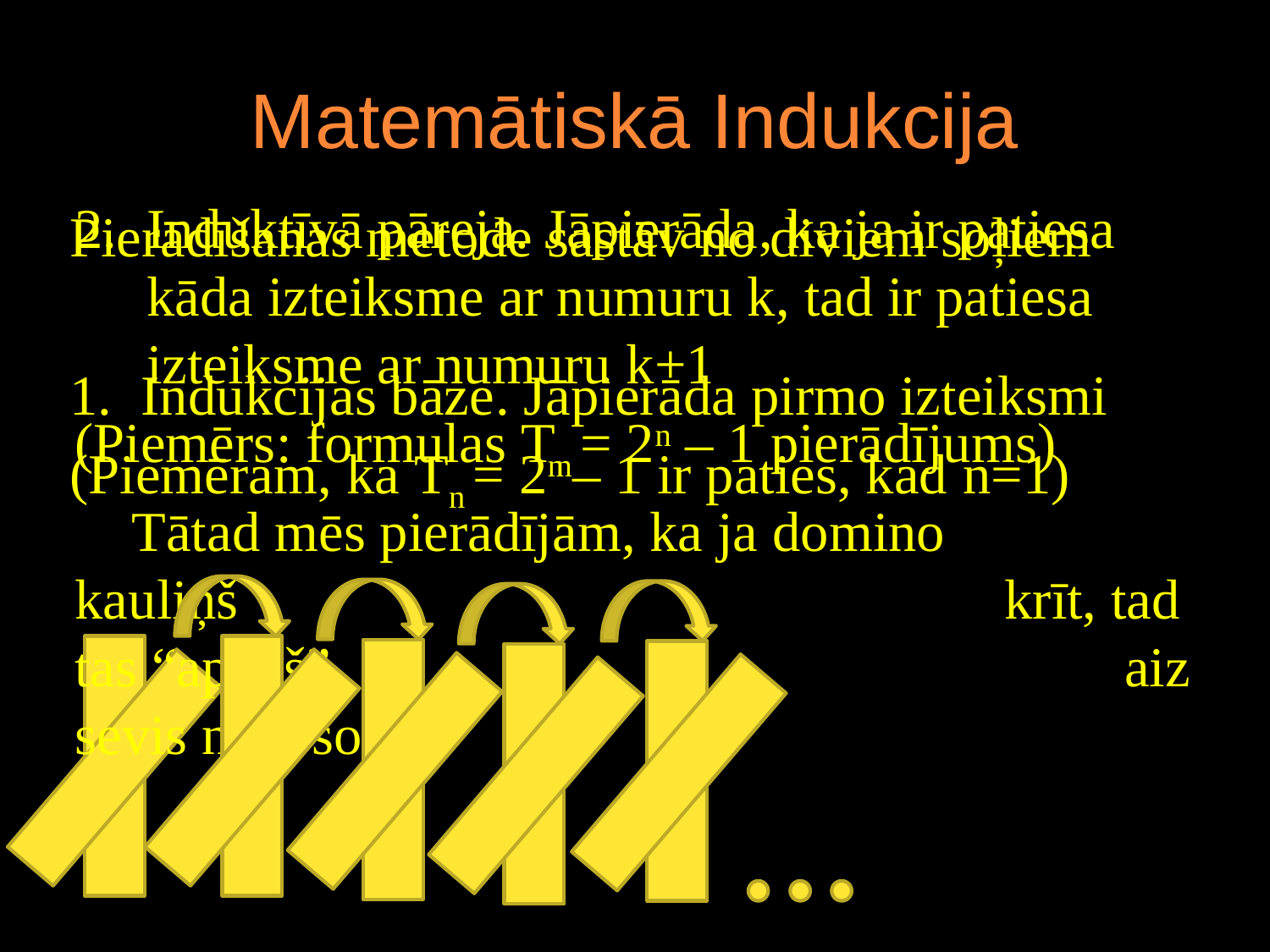

# Matemātiskā Indukcija
Induktīvā pāreja. Jāpierāda, ka ja ir patiesa kāda izteiksme ar numuru k, tad ir patiesa izteiksme ar numuru k+1
(Piemērs: formulas Тn = 2n – 1 pierādījums)
    Tātad mēs pierādījām, ka ja domino kauliņš      .                                               krīt, tad tas “apgāš”  .                                                     aiz sevis nākošo
Pierādīšanas metode sastāv no diviem soļiem

Indukcijas bāze. Jāpierāda pirmo izteiksmi
(Piemēram, ka Тn = 2n – 1 ir paties, kad n=1)